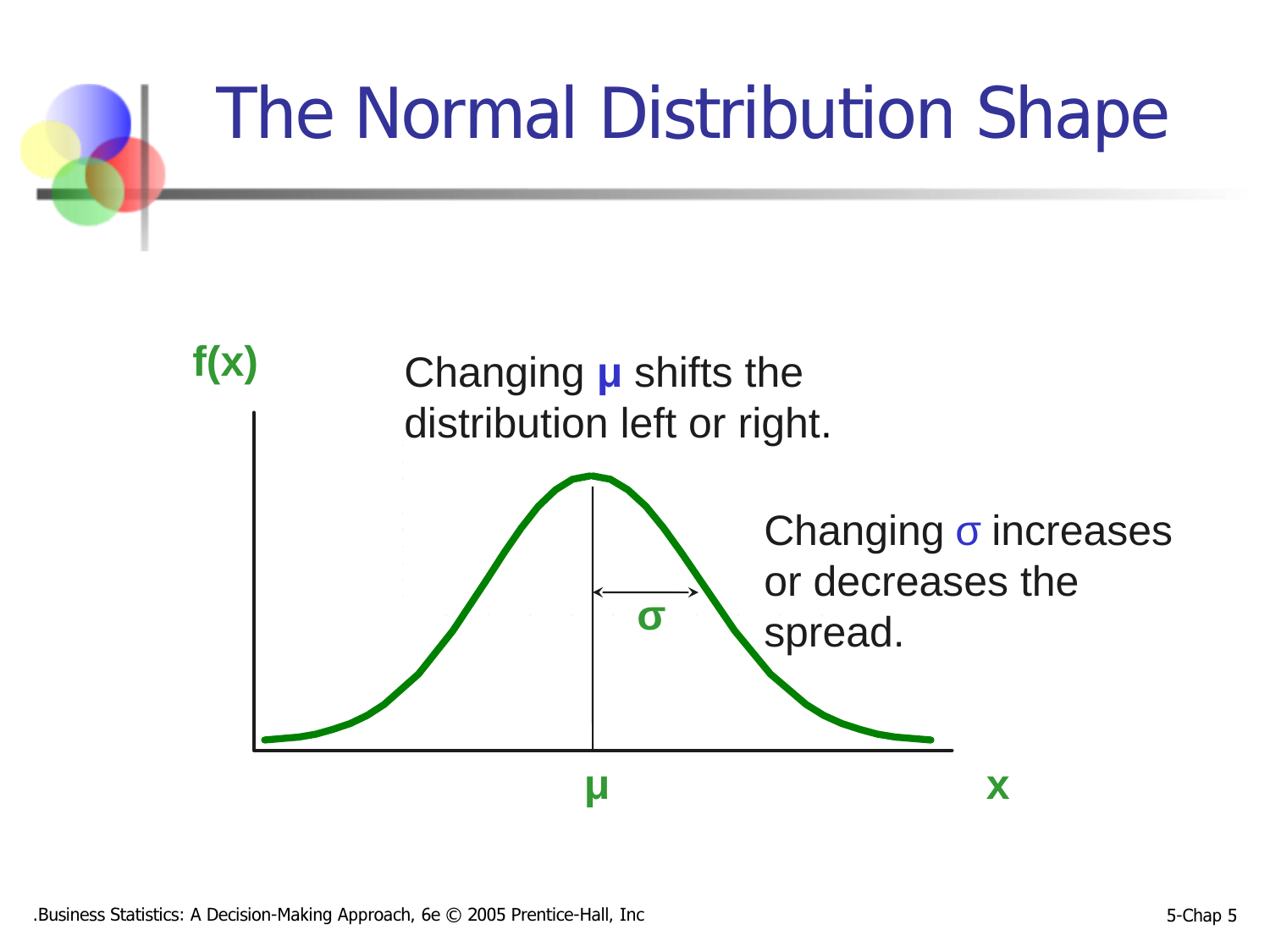

The Normal Distribution Shape
f(x)
Changing μ shifts the distribution left or right.

Changing σ increases or decreases the spread.

σ

μ
x
Business Statistics: A Decision-Making Approach, 6e © 2005 Prentice-Hall, Inc.
Chap 5-5